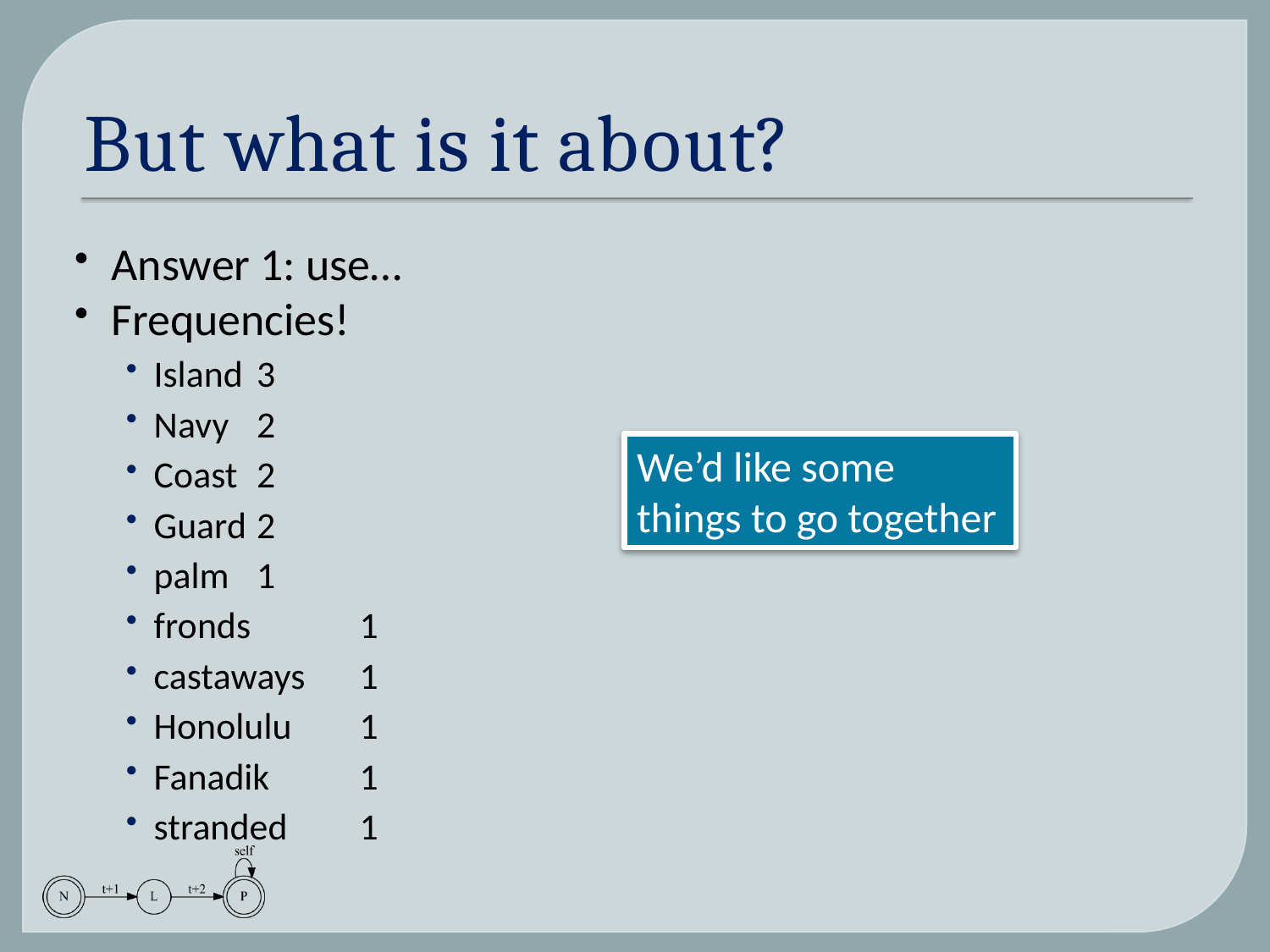

# But what is it about?
Answer 1: use…
Frequencies!
Island 		3
Navy 		2
Coast 		2
Guard 		2
palm 		1
fronds 		1
castaways	1
Honolulu		1
Fanadik		1
stranded		1
We’d like some things to go together